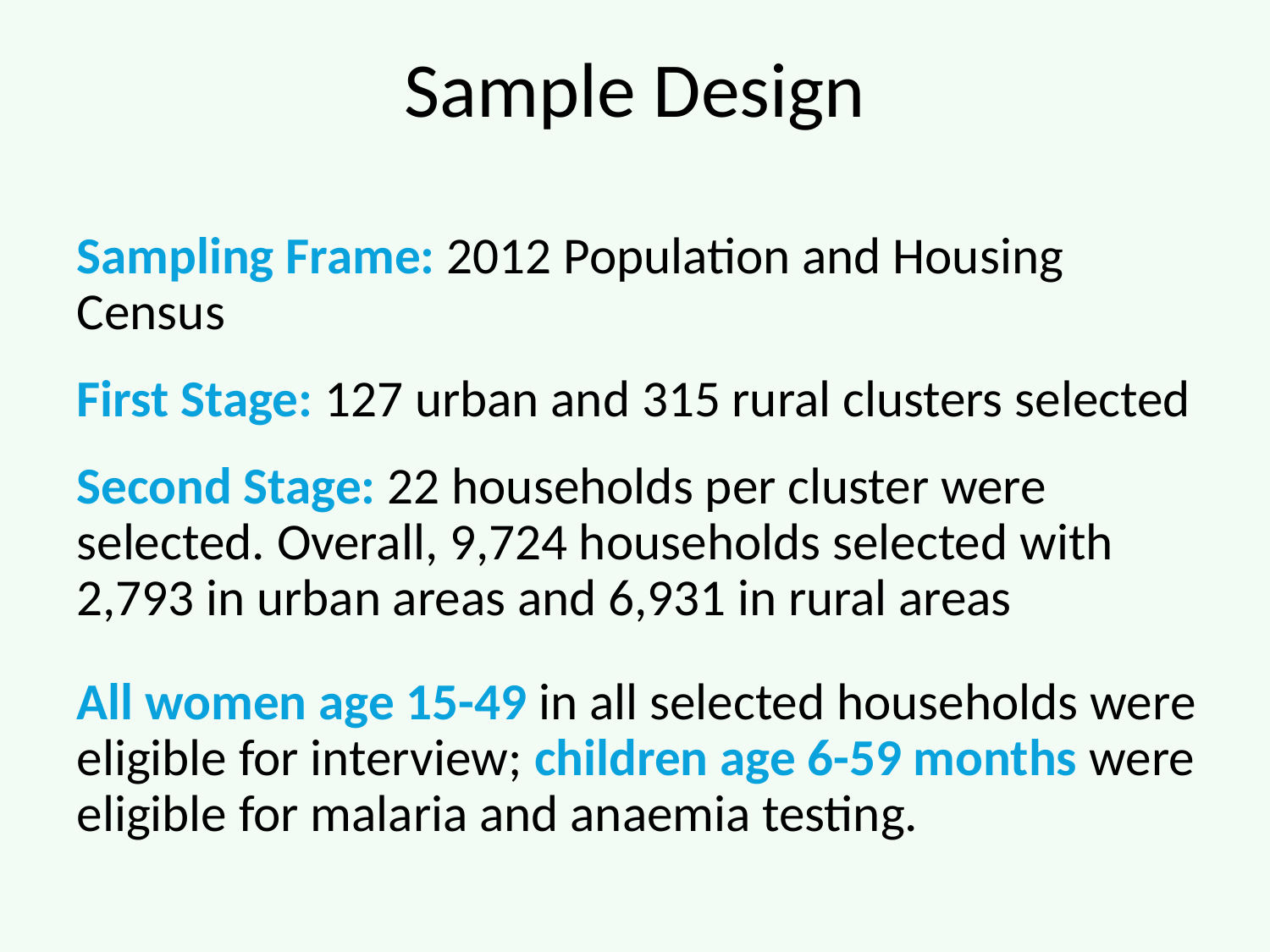

# Sample Design
Sampling Frame: 2012 Population and Housing Census
First Stage: 127 urban and 315 rural clusters selected
Second Stage: 22 households per cluster were selected. Overall, 9,724 households selected with 2,793 in urban areas and 6,931 in rural areas
All women age 15-49 in all selected households were eligible for interview; children age 6-59 months were eligible for malaria and anaemia testing.